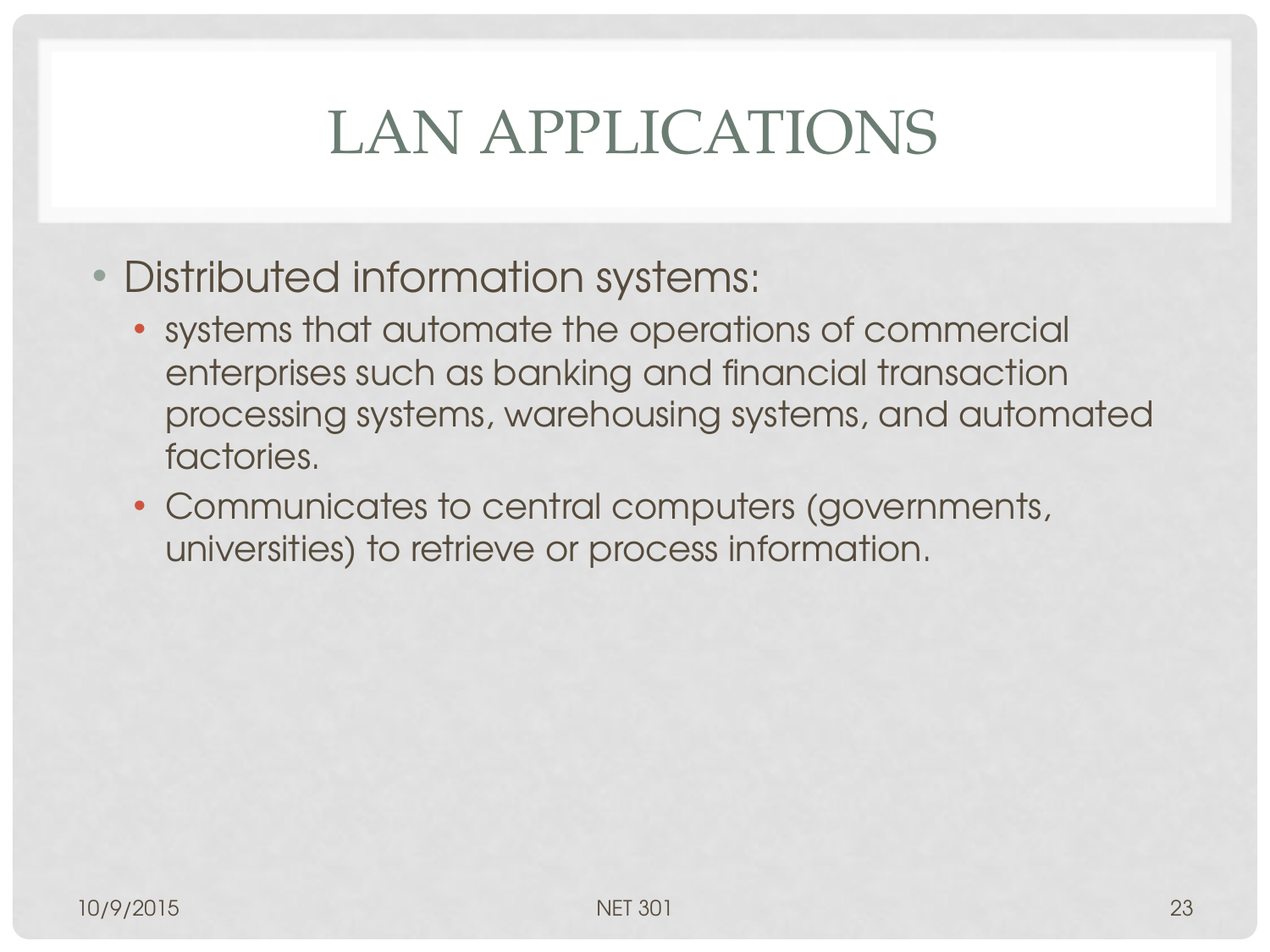

# Lan applications
Distributed information systems:
systems that automate the operations of commercial enterprises such as banking and financial transaction processing systems, warehousing systems, and automated factories.
Communicates to central computers (governments, universities) to retrieve or process information.
10/9/2015
NET 301
23